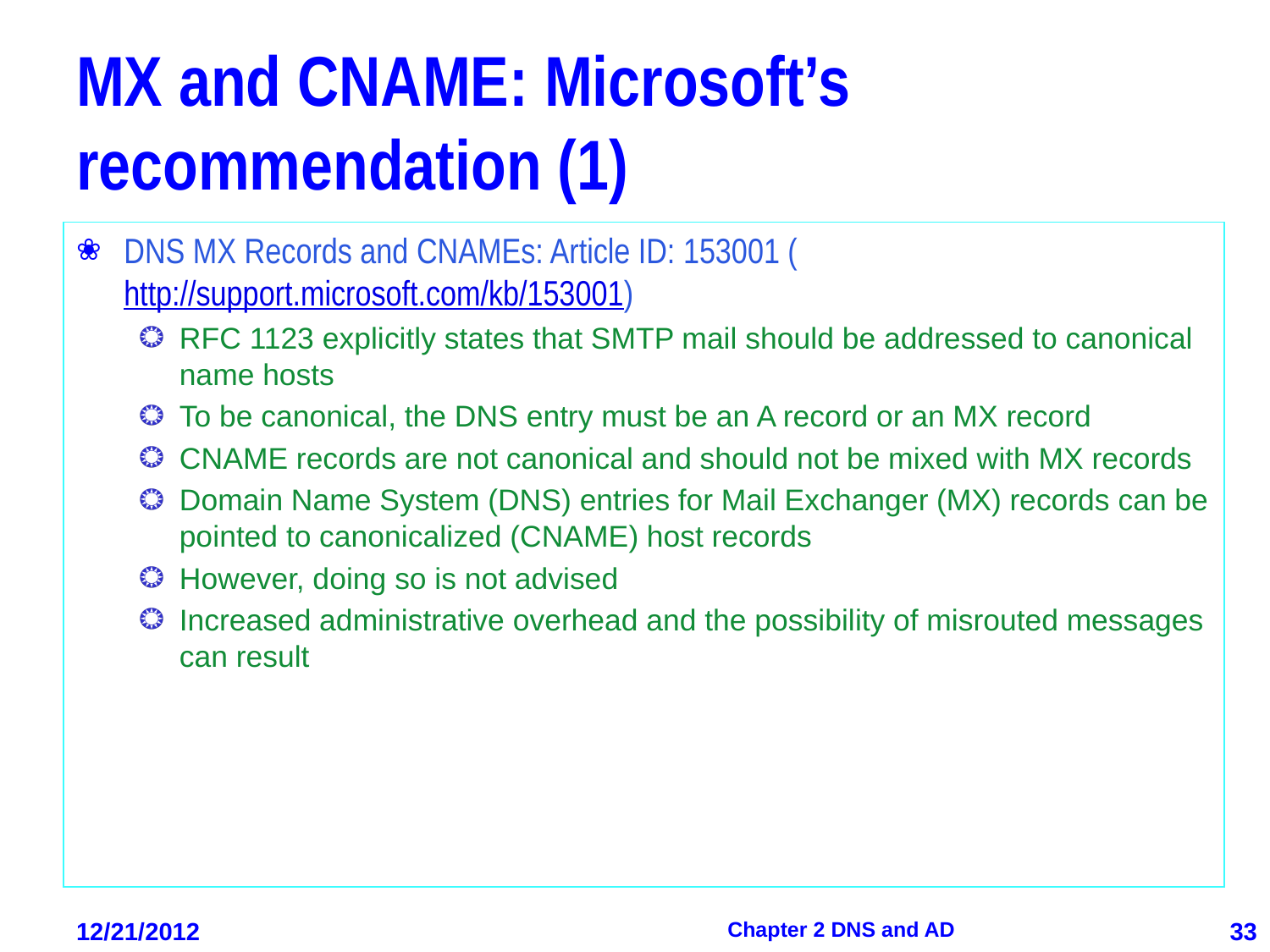

# MX and CNAME: Microsoft’s recommendation (1)
DNS MX Records and CNAMEs: Article ID: 153001 (http://support.microsoft.com/kb/153001)
RFC 1123 explicitly states that SMTP mail should be addressed to canonical name hosts
To be canonical, the DNS entry must be an A record or an MX record
CNAME records are not canonical and should not be mixed with MX records
Domain Name System (DNS) entries for Mail Exchanger (MX) records can be pointed to canonicalized (CNAME) host records
However, doing so is not advised
Increased administrative overhead and the possibility of misrouted messages can result
12/21/2012
Chapter 2 DNS and AD
33